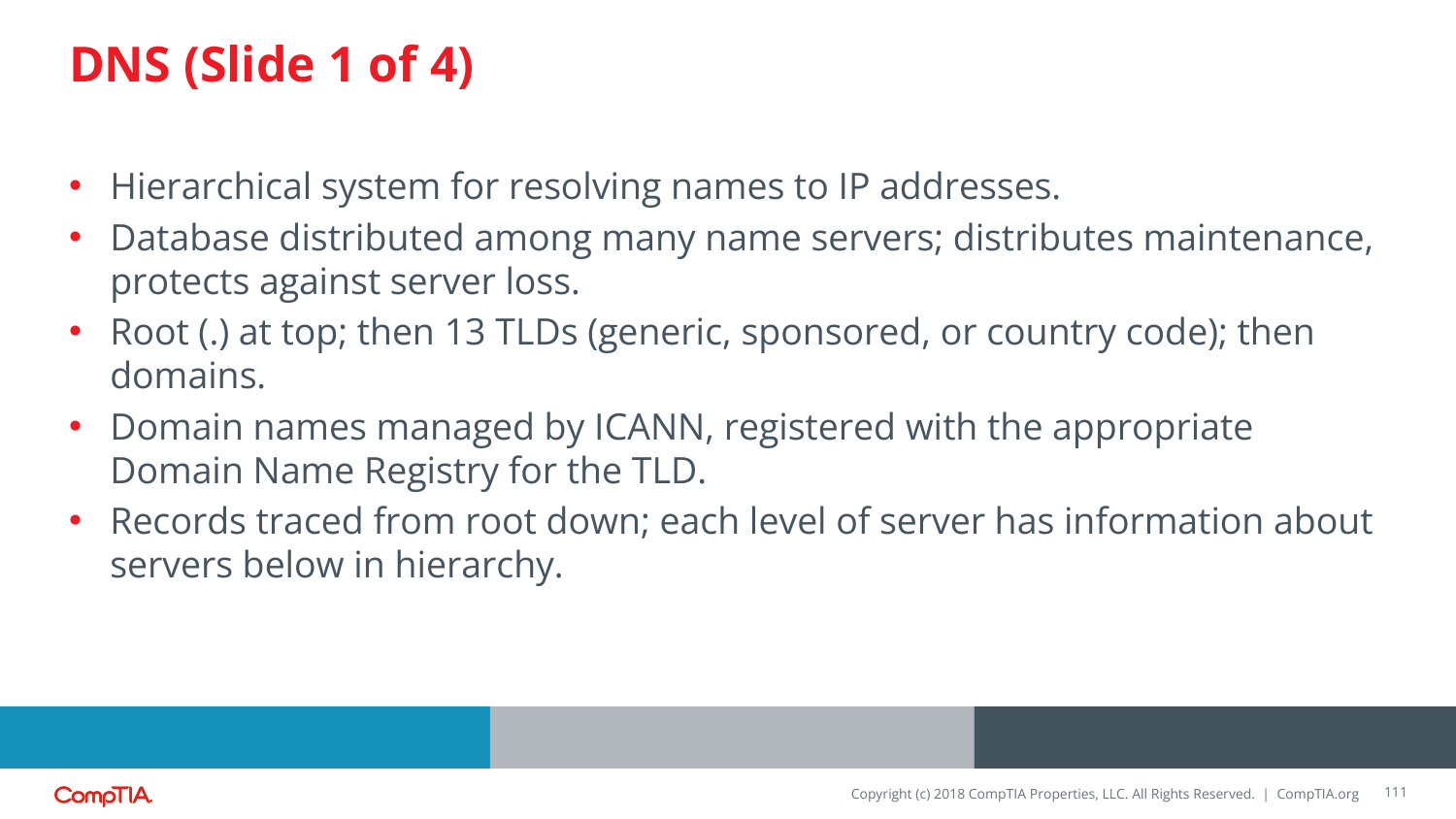

# DNS (Slide 1 of 4)
Hierarchical system for resolving names to IP addresses.
Database distributed among many name servers; distributes maintenance, protects against server loss.
Root (.) at top; then 13 TLDs (generic, sponsored, or country code); then domains.
Domain names managed by ICANN, registered with the appropriate Domain Name Registry for the TLD.
Records traced from root down; each level of server has information about servers below in hierarchy.
111